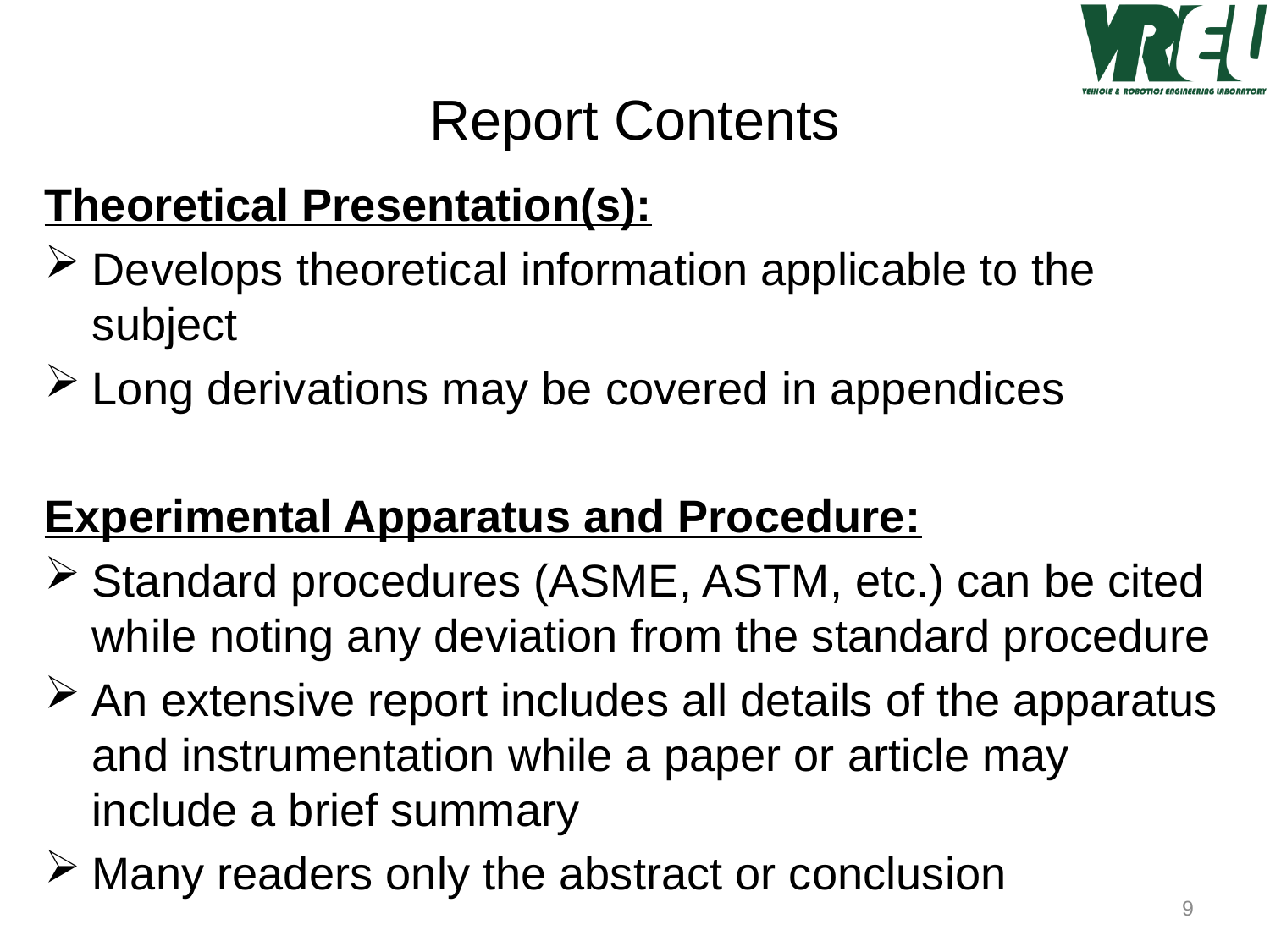

# Report Contents
Theoretical Presentation(s):
Develops theoretical information applicable to the subject
Long derivations may be covered in appendices

Experimental Apparatus and Procedure:
Standard procedures (ASME, ASTM, etc.) can be cited while noting any deviation from the standard procedure
An extensive report includes all details of the apparatus and instrumentation while a paper or article may include a brief summary
Many readers only the abstract or conclusion

9